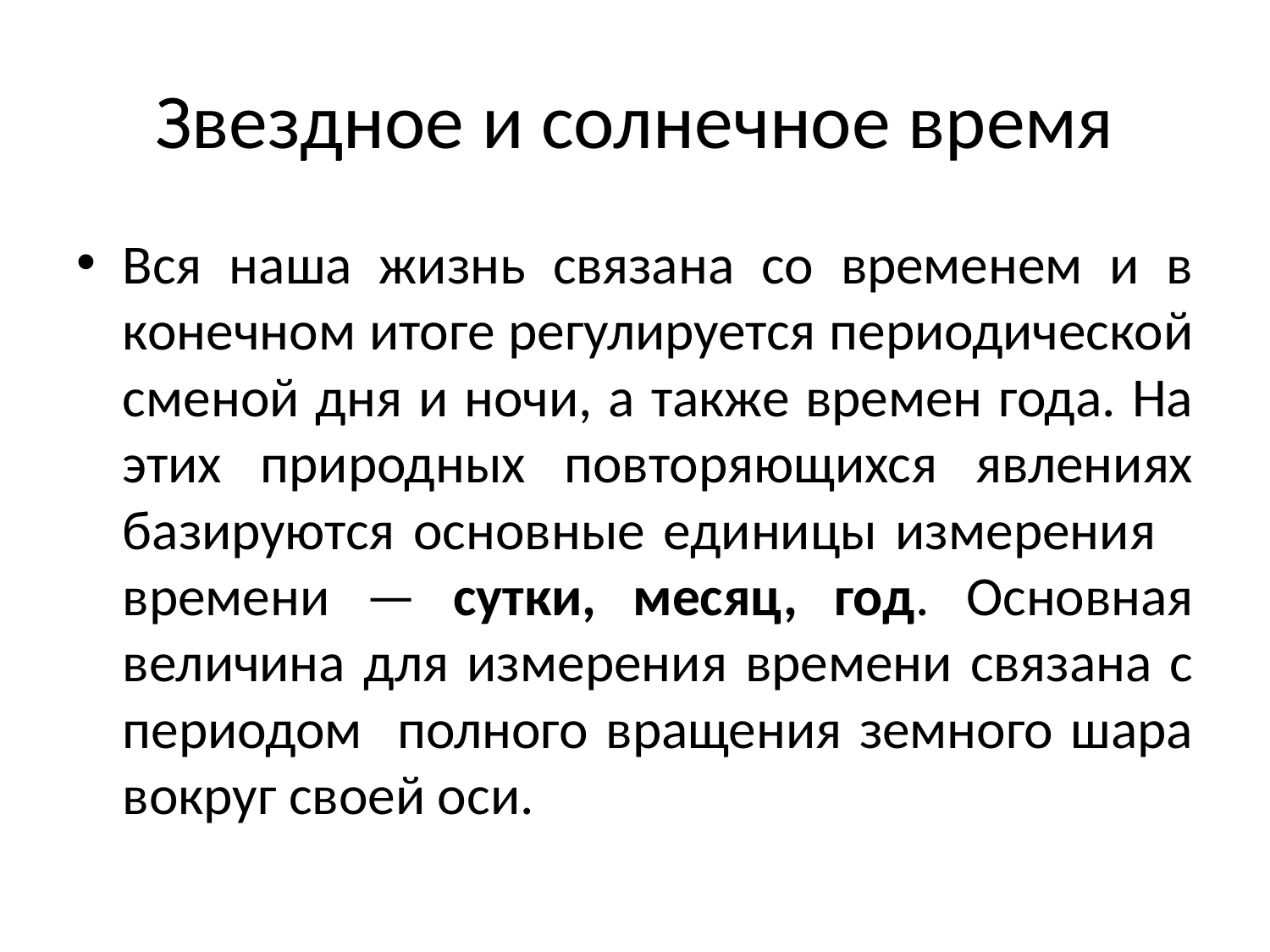

# Звездное и солнечное время
Вся наша жизнь связана со временем и в конечном итоге регулируется периодической сменой дня и ночи, а также времен года. На этих природных повторяющихся явлениях базируются основные единицы измерения   времени — сутки, месяц, год. Основная величина для измерения времени связана с периодом  полного вращения земного шара вокруг своей оси.